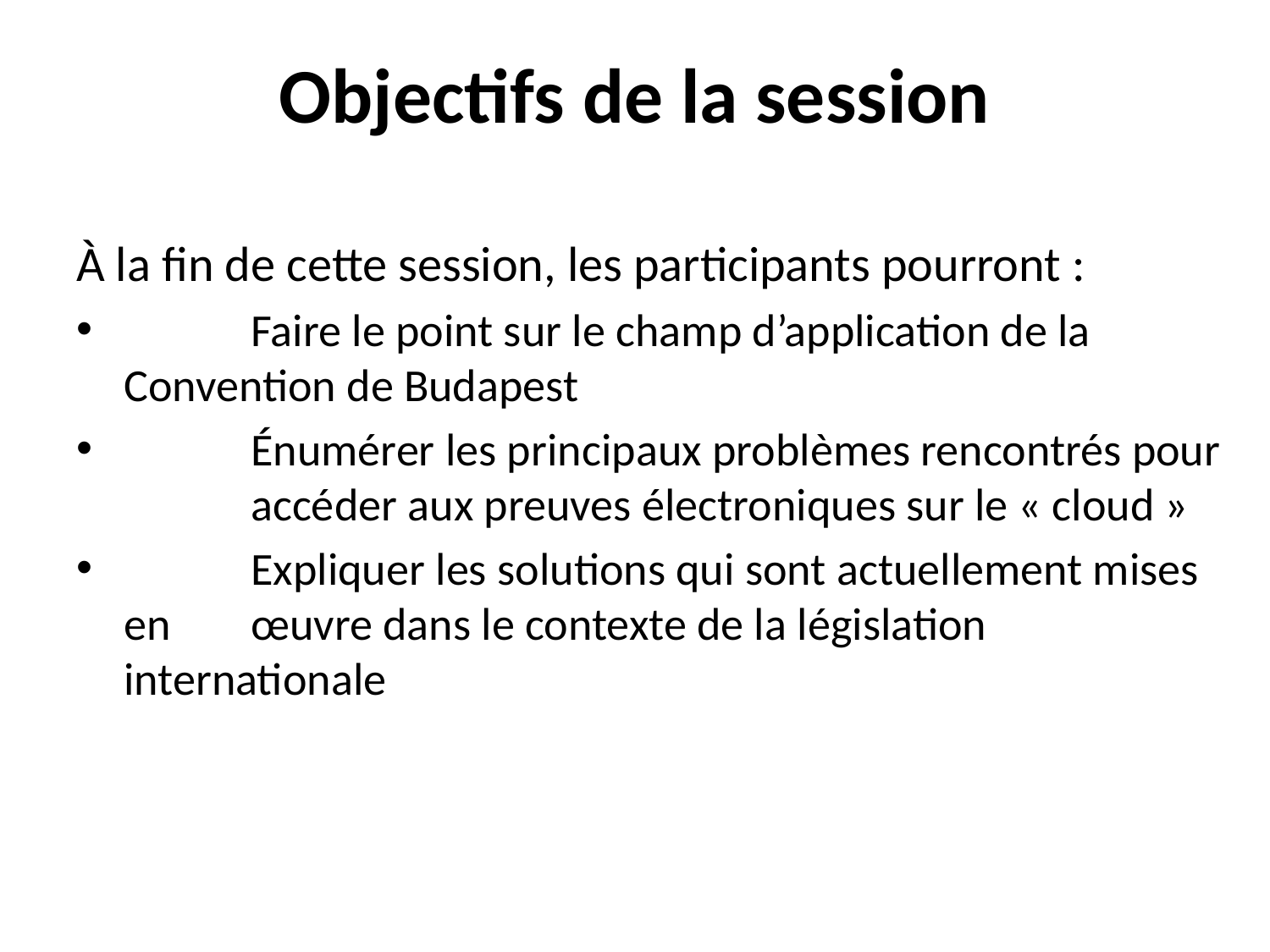

# Objectifs de la session
À la fin de cette session, les participants pourront :
	Faire le point sur le champ d’application de la 	Convention de Budapest
	Énumérer les principaux problèmes rencontrés pour 	accéder aux preuves électroniques sur le « cloud »
	Expliquer les solutions qui sont actuellement mises en 	œuvre dans le contexte de la législation internationale